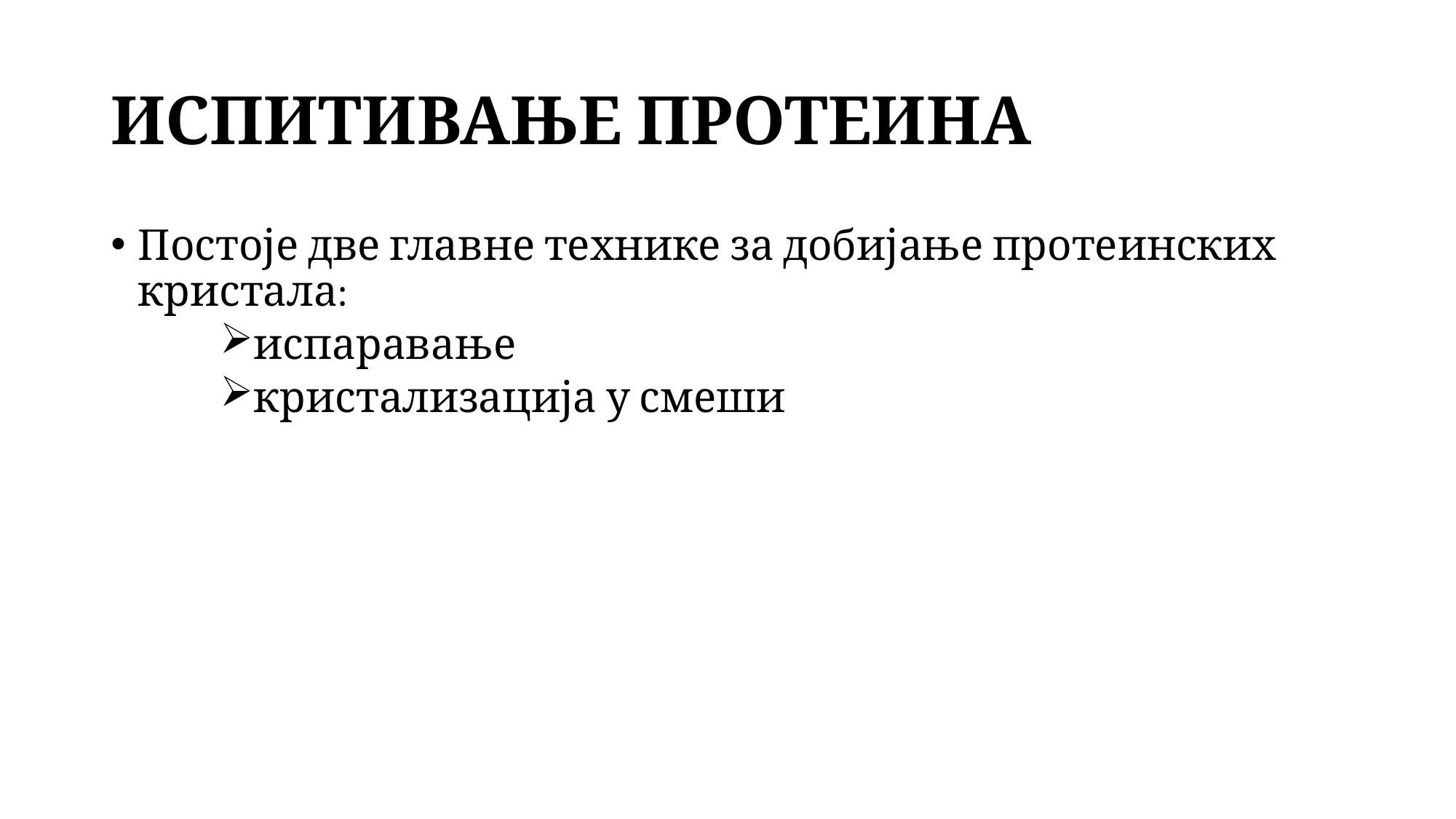

# ИСПИТИВАЊЕ ПРОТЕИНА
Постоје две главне технике за добијање протеинских кристала:
испаравање
кристализација у смеши